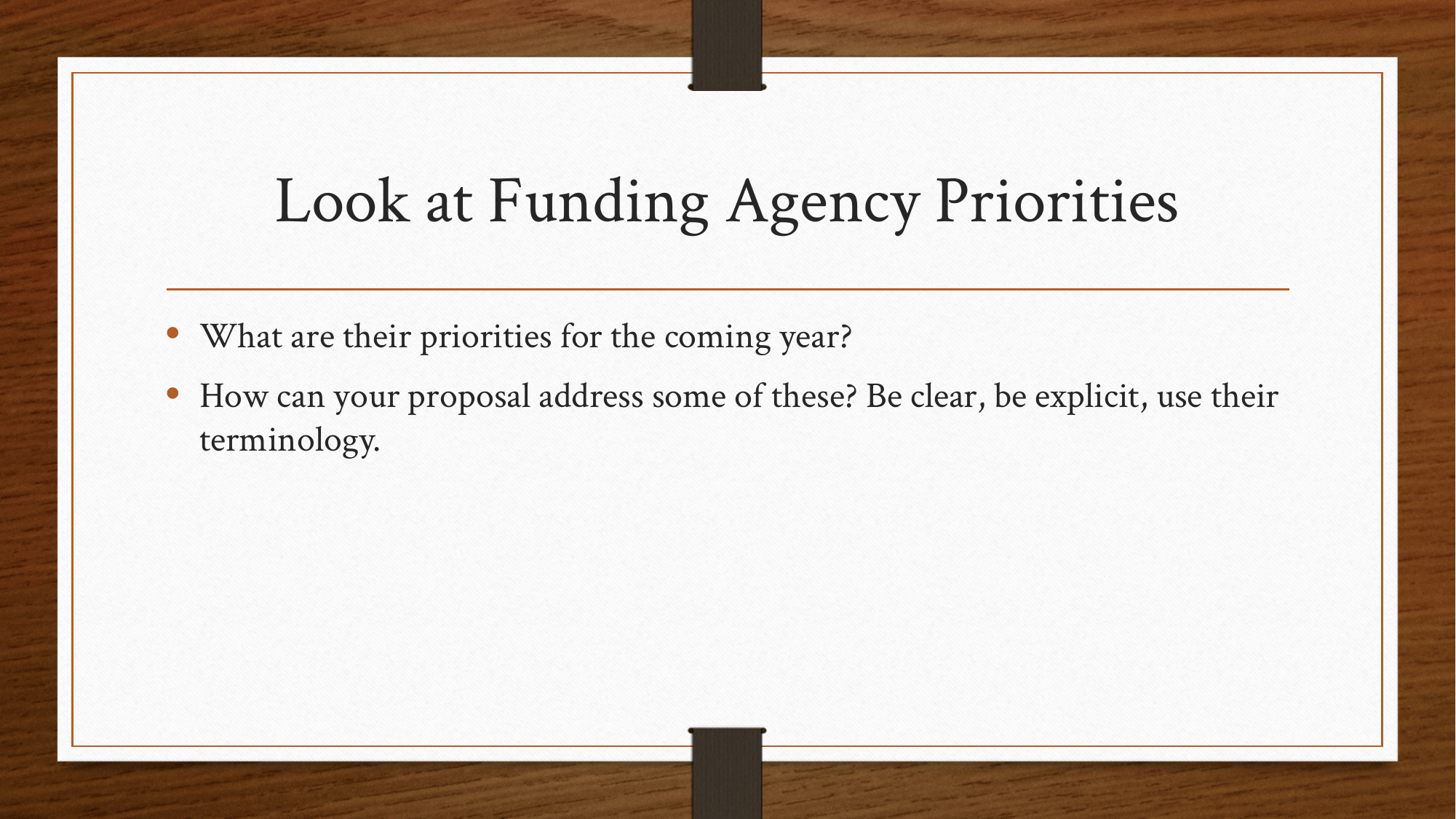

# Look at Funding Agency Priorities
What are their priorities for the coming year?
How can your proposal address some of these? Be clear, be explicit, use their terminology.